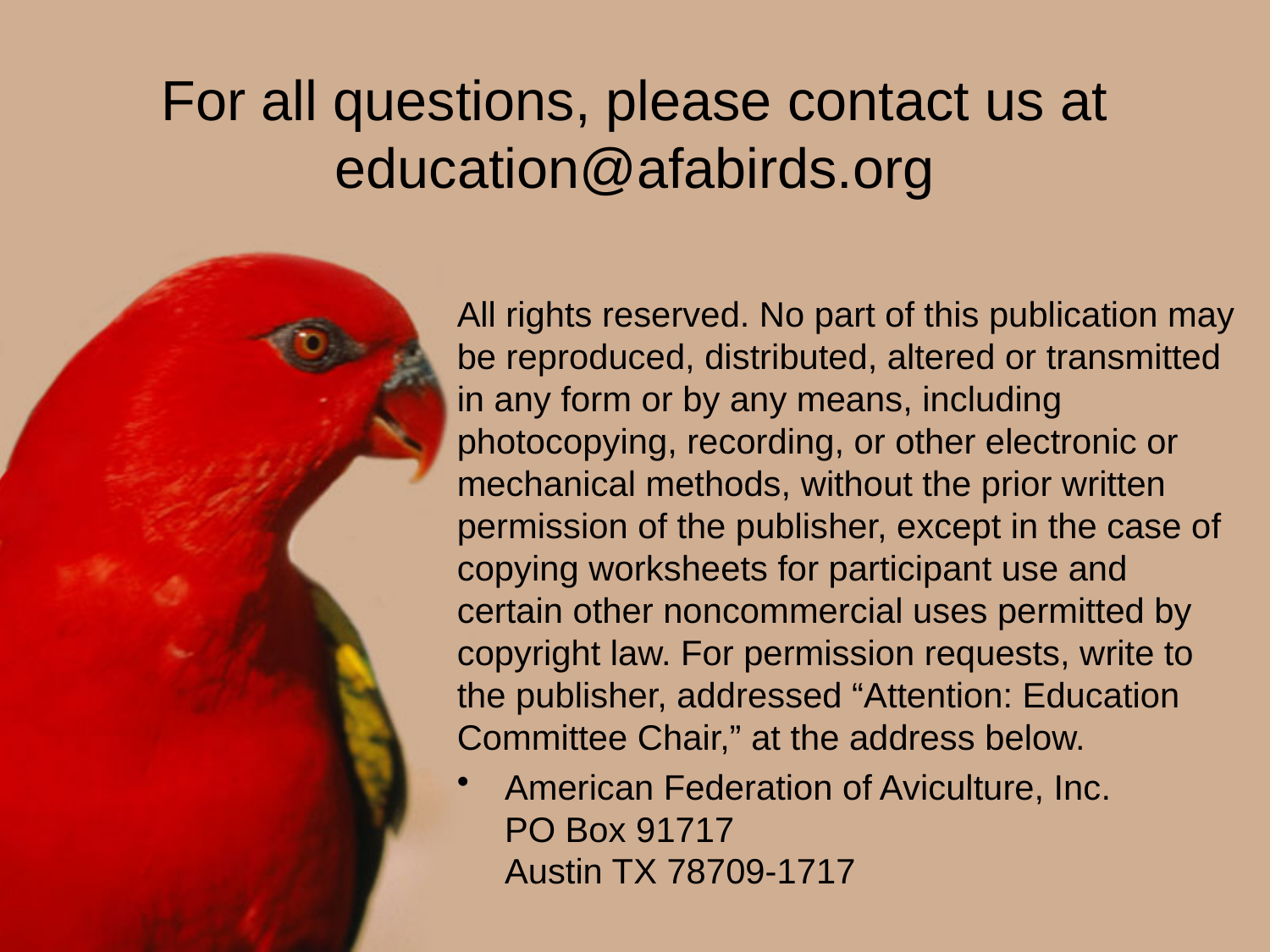

For all questions, please contact us at education@afabirds.org
All rights reserved. No part of this publication may be reproduced, distributed, altered or transmitted in any form or by any means, including photocopying, recording, or other electronic or mechanical methods, without the prior written permission of the publisher, except in the case of copying worksheets for participant use and certain other noncommercial uses permitted by copyright law. For permission requests, write to the publisher, addressed “Attention: Education Committee Chair,” at the address below.
American Federation of Aviculture, Inc.
PO Box 91717
Austin TX 78709-1717